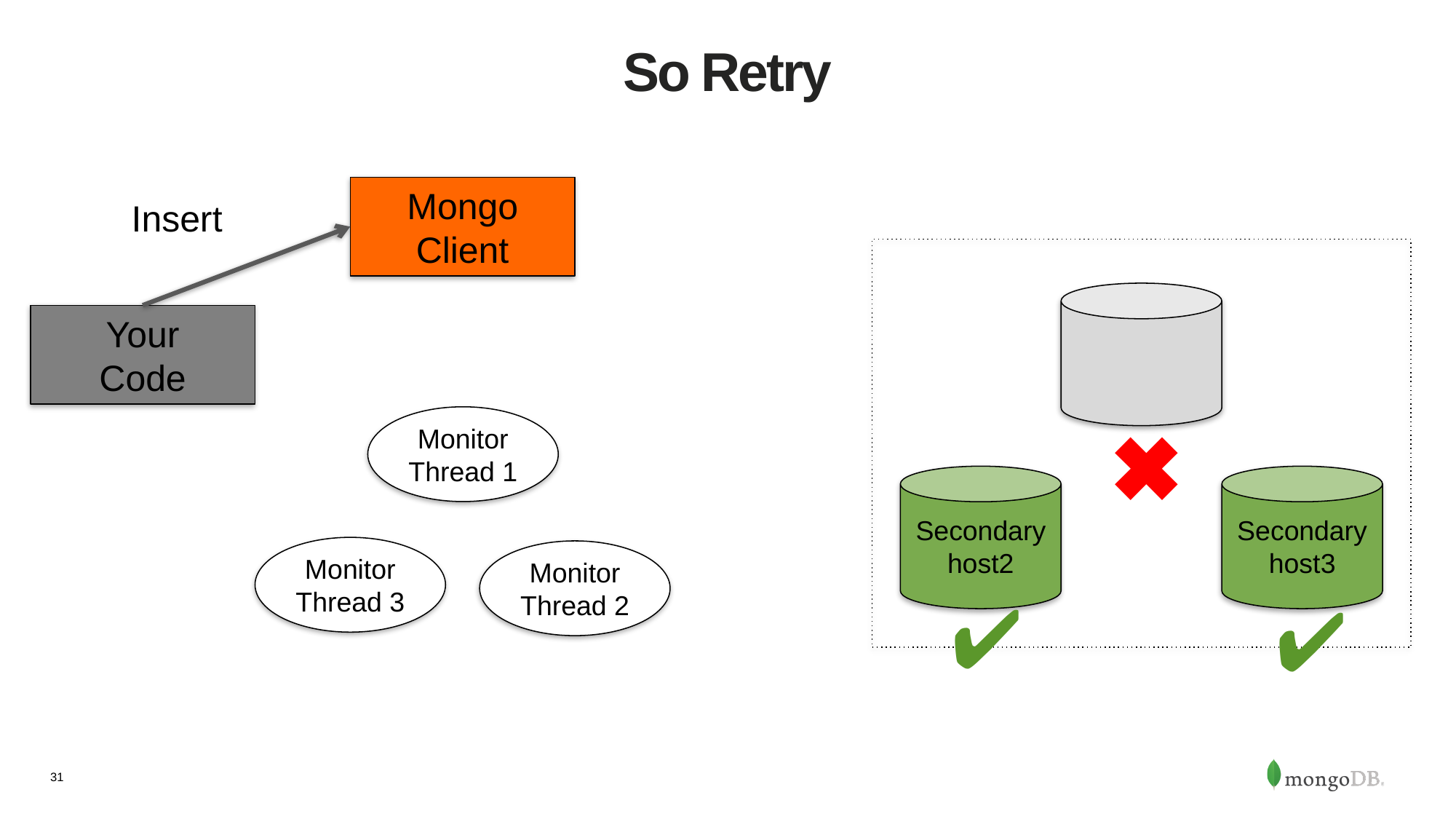

# So Retry
Mongo
Client
Insert

Secondary
host2
Secondary
host3
Your
Code
✖
Monitor
Thread 1
Monitor
Thread 3
Monitor
Thread 2
✔
✔